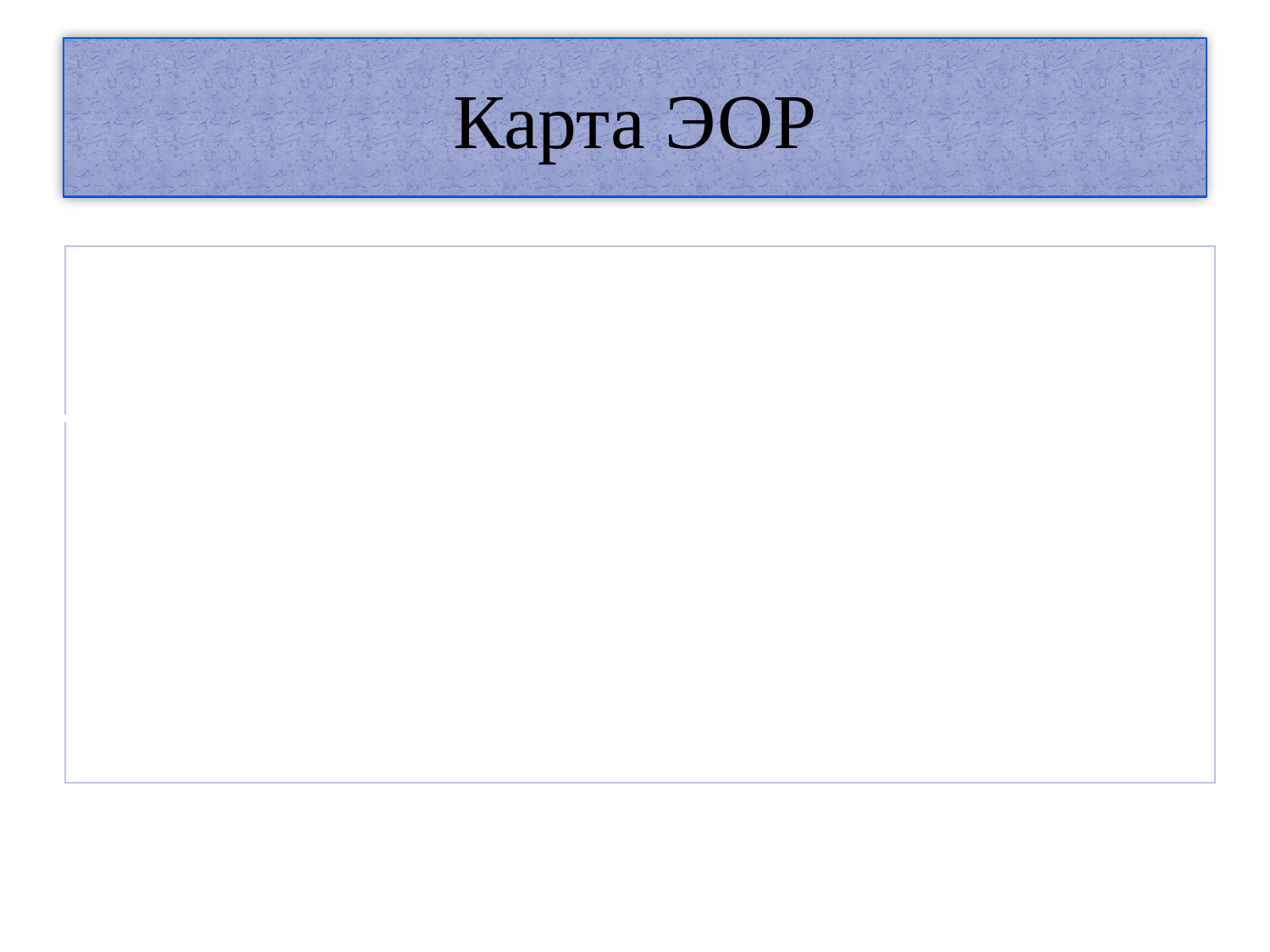

# Карта ЭОР
| Название ресурса. Целевое предназначение. | Виды деятельности ученика. | Образовательный потенциал. | Время выполнения. | Форма проверки. | Место выполнения. |
| --- | --- | --- | --- | --- | --- |
| Аудиозапись «Лягушка-путешественница» Цель: познакомить с художественным произведением | Прослушивание аудиозаписи. | 4 | 13 минут | Коллективное обсуждение. | Урок. |